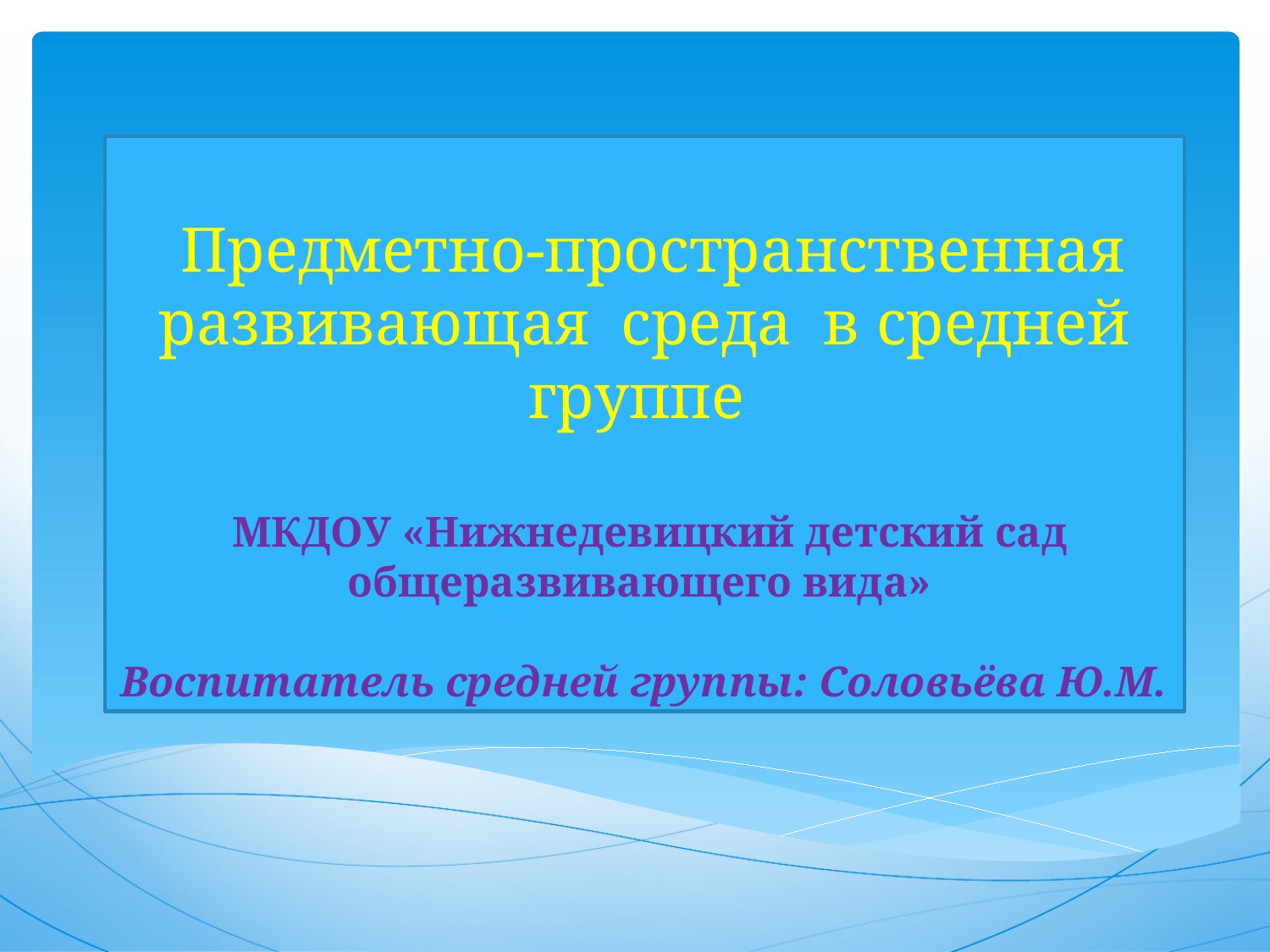

# Предметно-пространственная развивающая  среда  в средней группе МКДОУ «Нижнедевицкий детский сад общеразвивающего вида» Воспитатель средней группы: Соловьёва Ю.М.